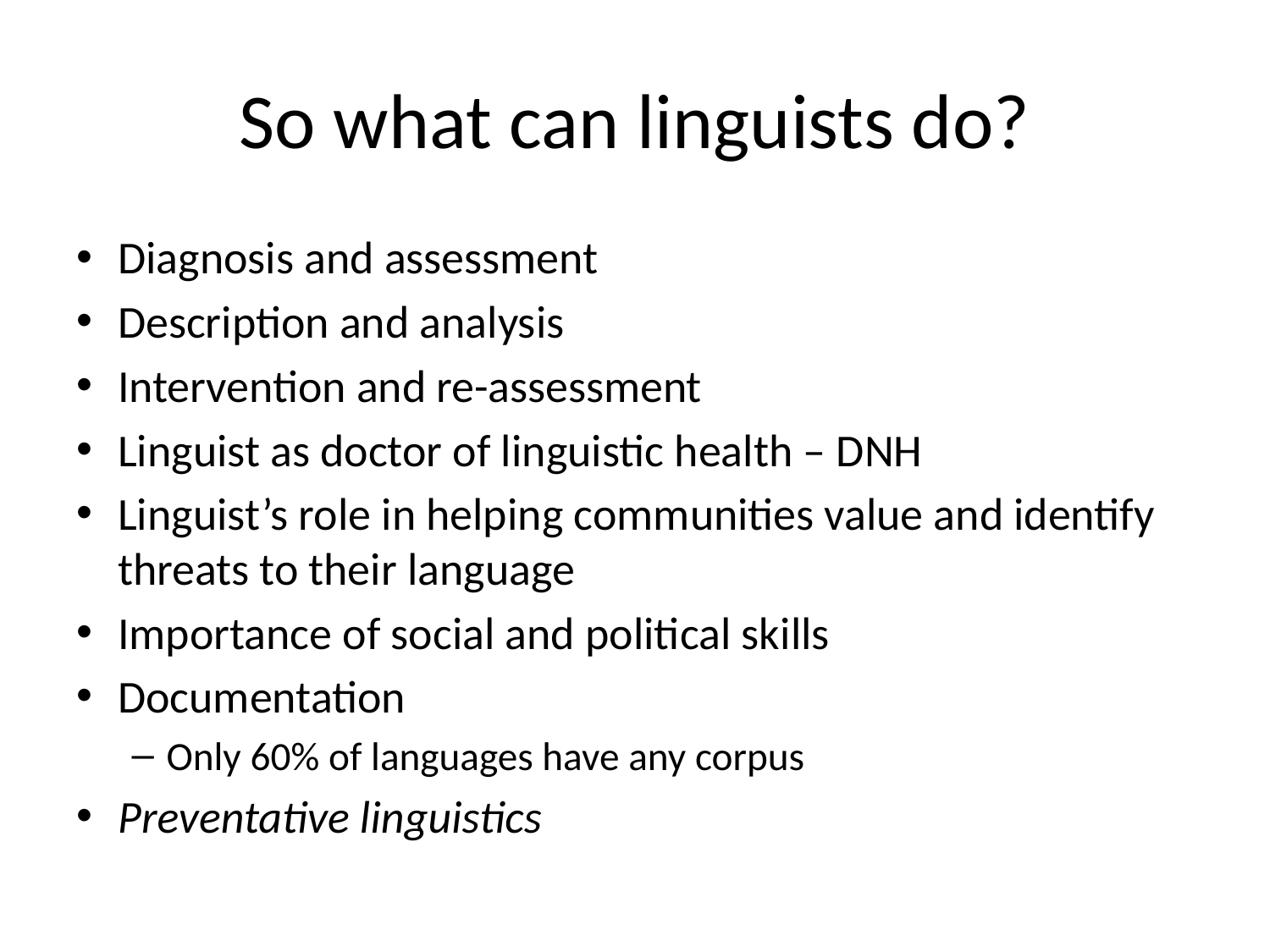

# So what can linguists do?
Diagnosis and assessment
Description and analysis
Intervention and re-assessment
Linguist as doctor of linguistic health – DNH
Linguist’s role in helping communities value and identify threats to their language
Importance of social and political skills
Documentation
Only 60% of languages have any corpus
Preventative linguistics